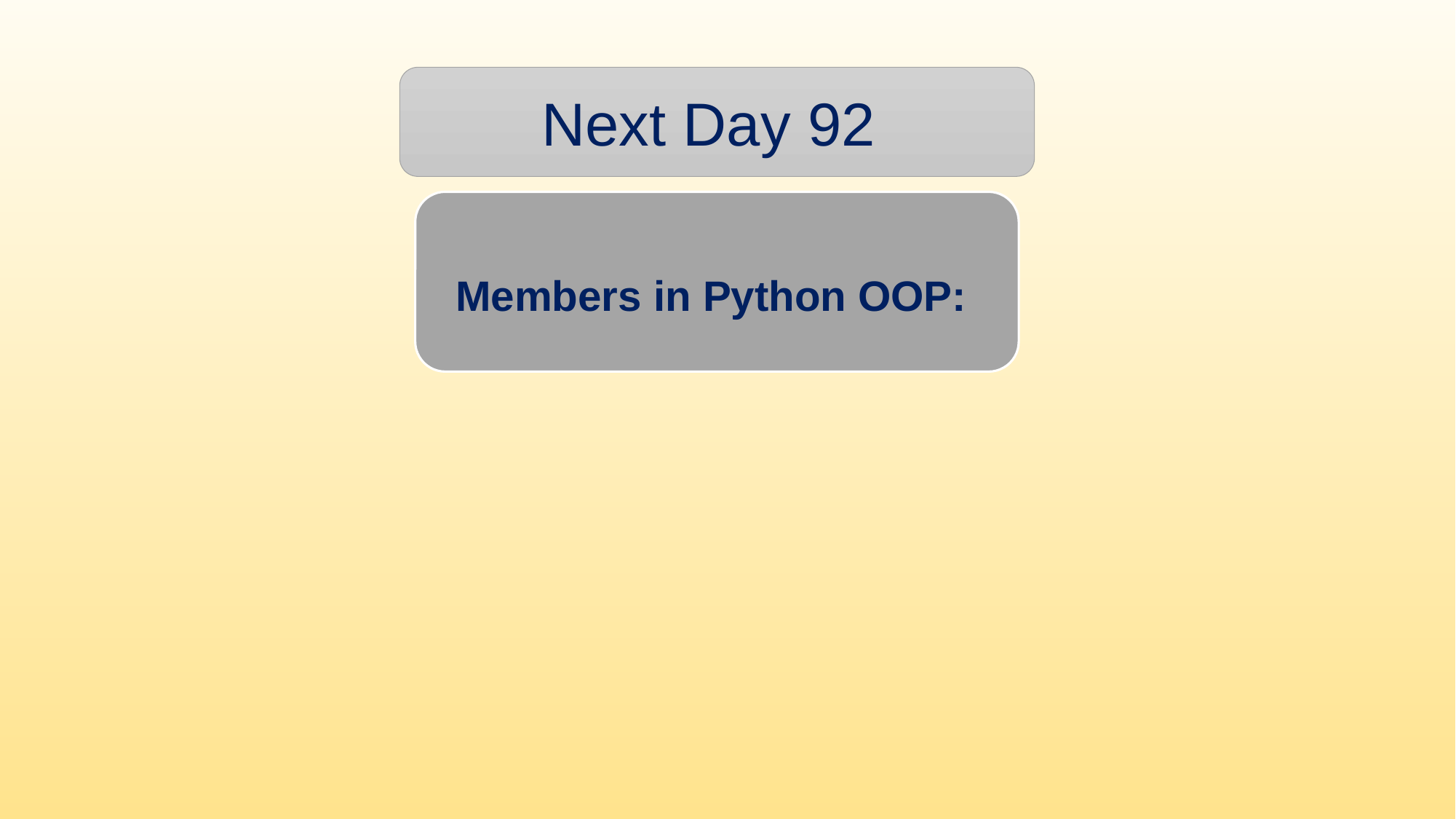

Next Day 92
Members in Python OOP: